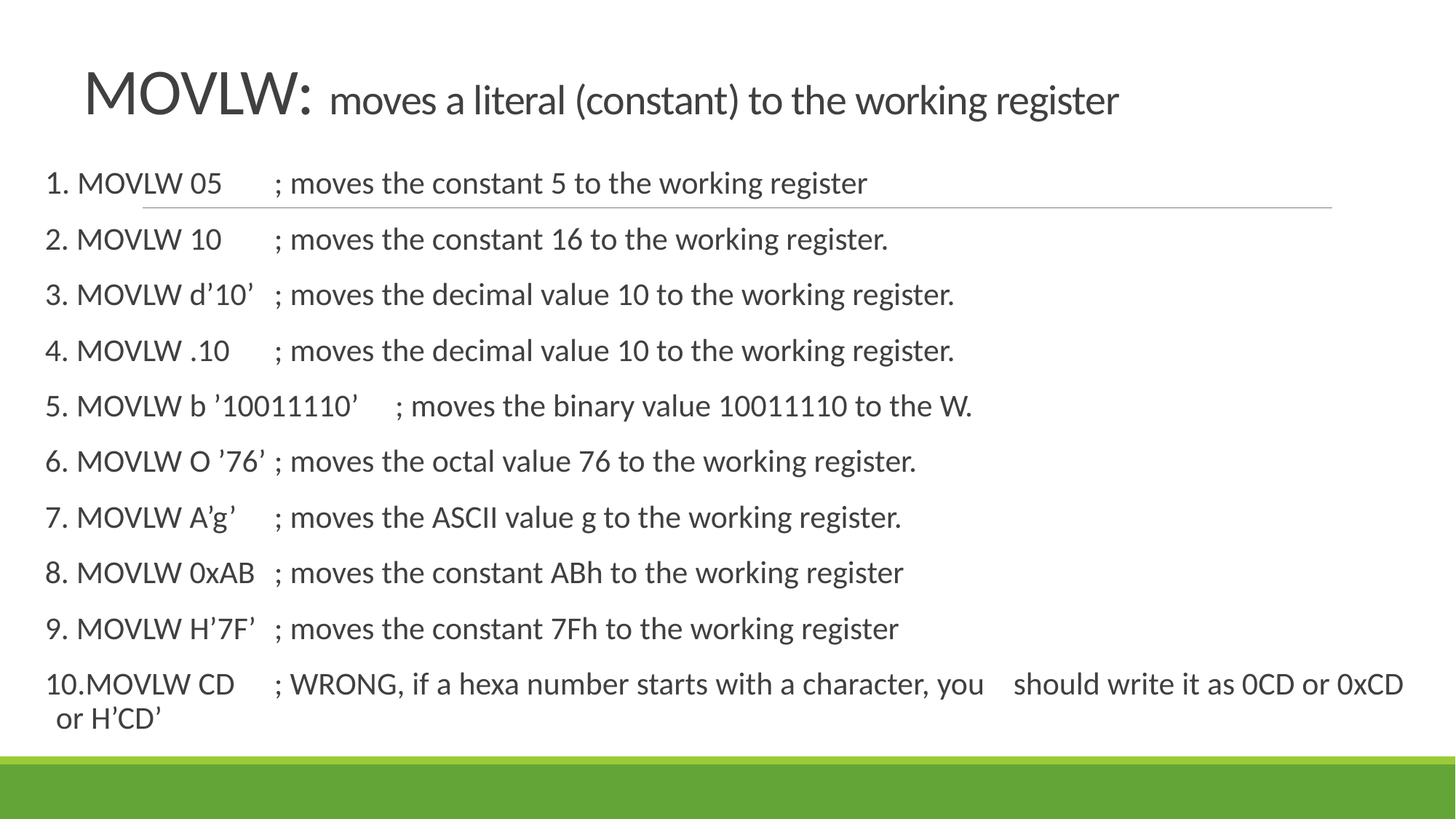

# MOVLW: moves a literal (constant) to the working register
1. MOVLW 05	; moves the constant 5 to the working register
2. MOVLW 10	; moves the constant 16 to the working register.
3. MOVLW d’10’	; moves the decimal value 10 to the working register.
4. MOVLW .10	; moves the decimal value 10 to the working register.
5. MOVLW b ’10011110’     ; moves the binary value 10011110 to the W.
6. MOVLW O ’76’	; moves the octal value 76 to the working register.
7. MOVLW A’g’	; moves the ASCII value g to the working register.
8. MOVLW 0xAB	; moves the constant ABh to the working register
9. MOVLW H’7F’	; moves the constant 7Fh to the working register
10.MOVLW CD	; WRONG, if a hexa number starts with a character, you    should write it as 0CD or 0xCD or H’CD’